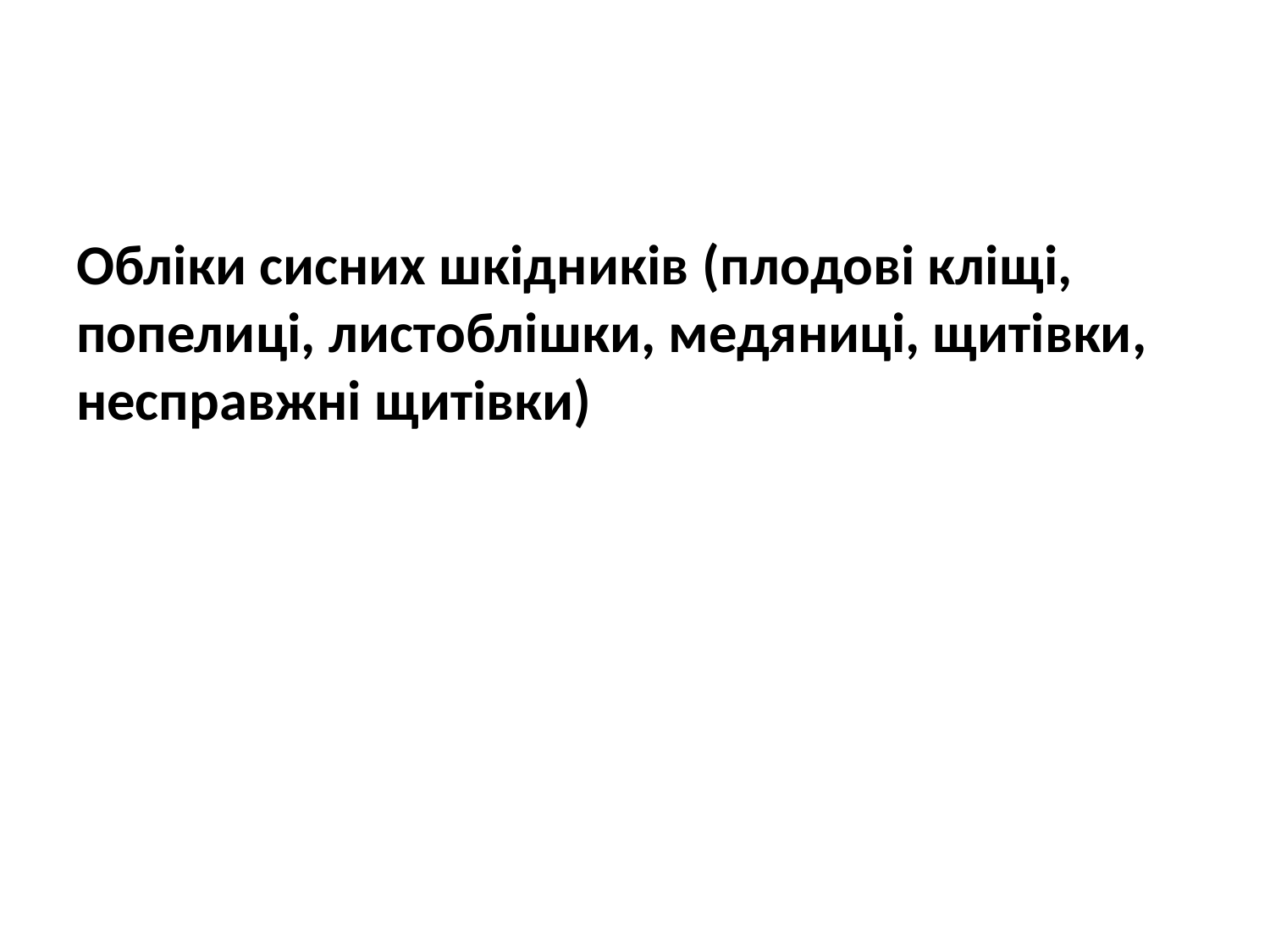

#
Обліки сисних шкідників (плодові кліщі, попелиці, листоблішки, медяниці, щитівки, несправжні щитівки)